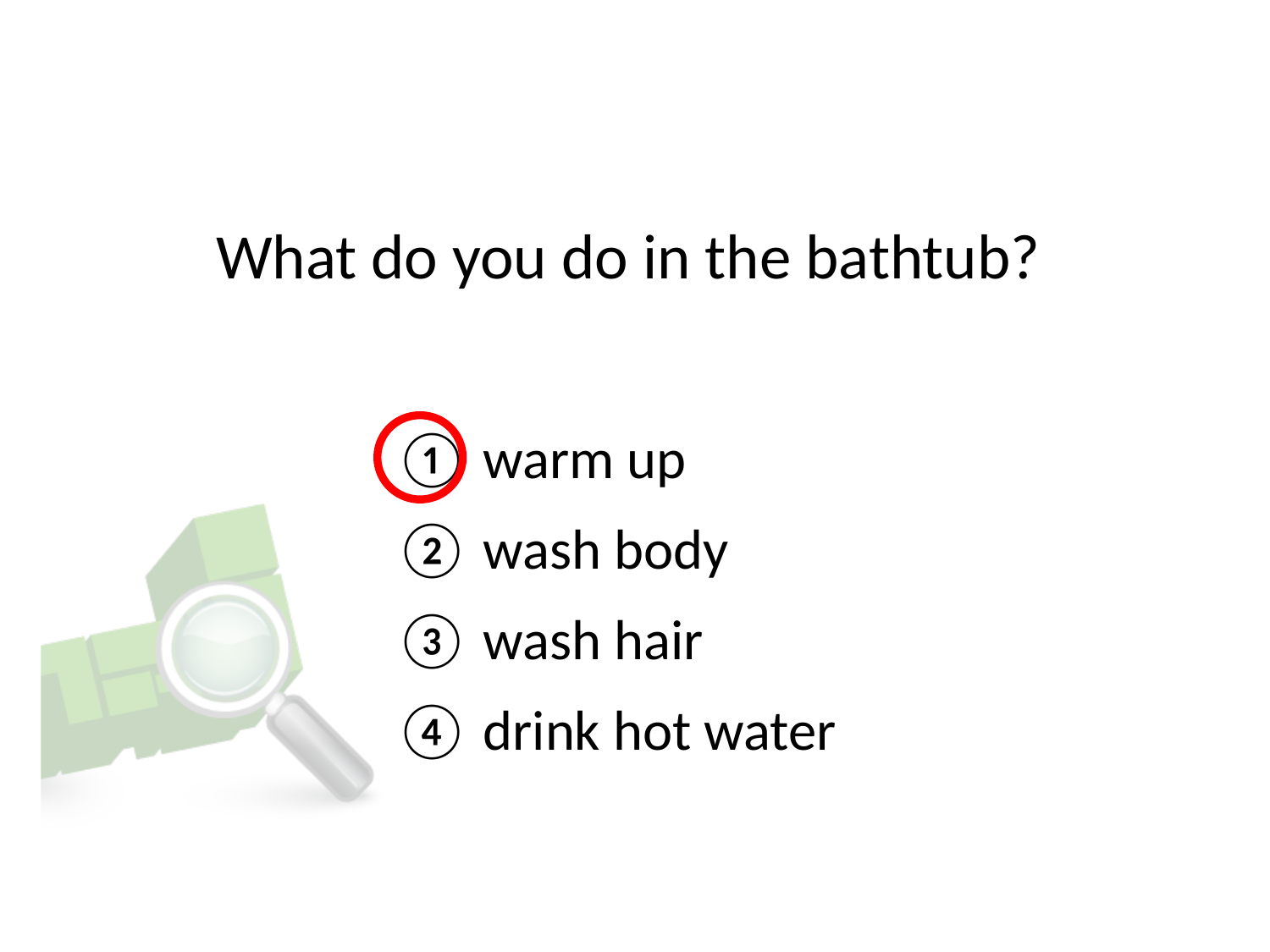

# What do you do in the bathtub?

① warm up
② wash body
③ wash hair
④ drink hot water